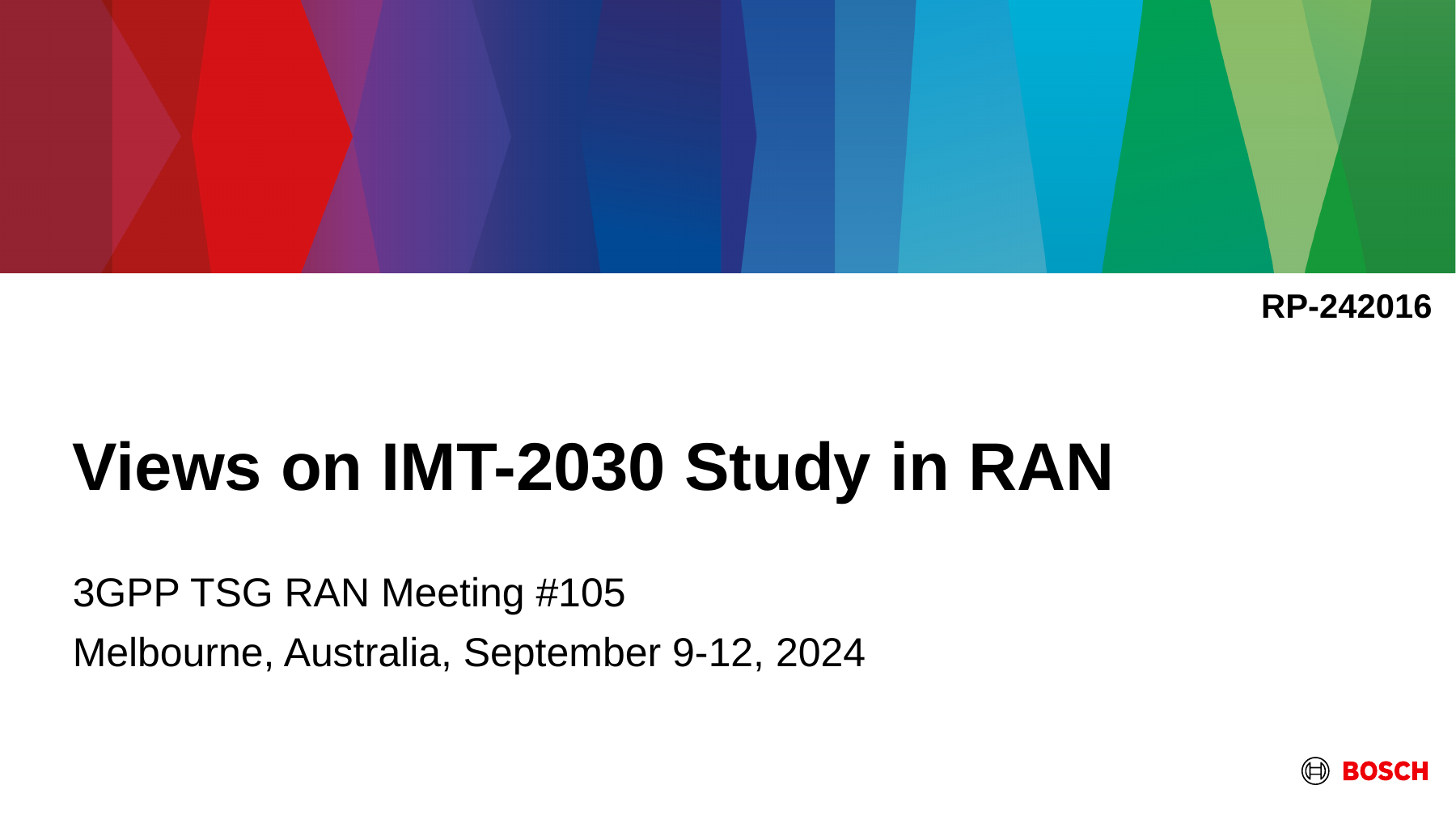

RP-242016
# Views on IMT-2030 Study in RAN
3GPP TSG RAN Meeting #105
Melbourne, Australia, September 9-12, 2024